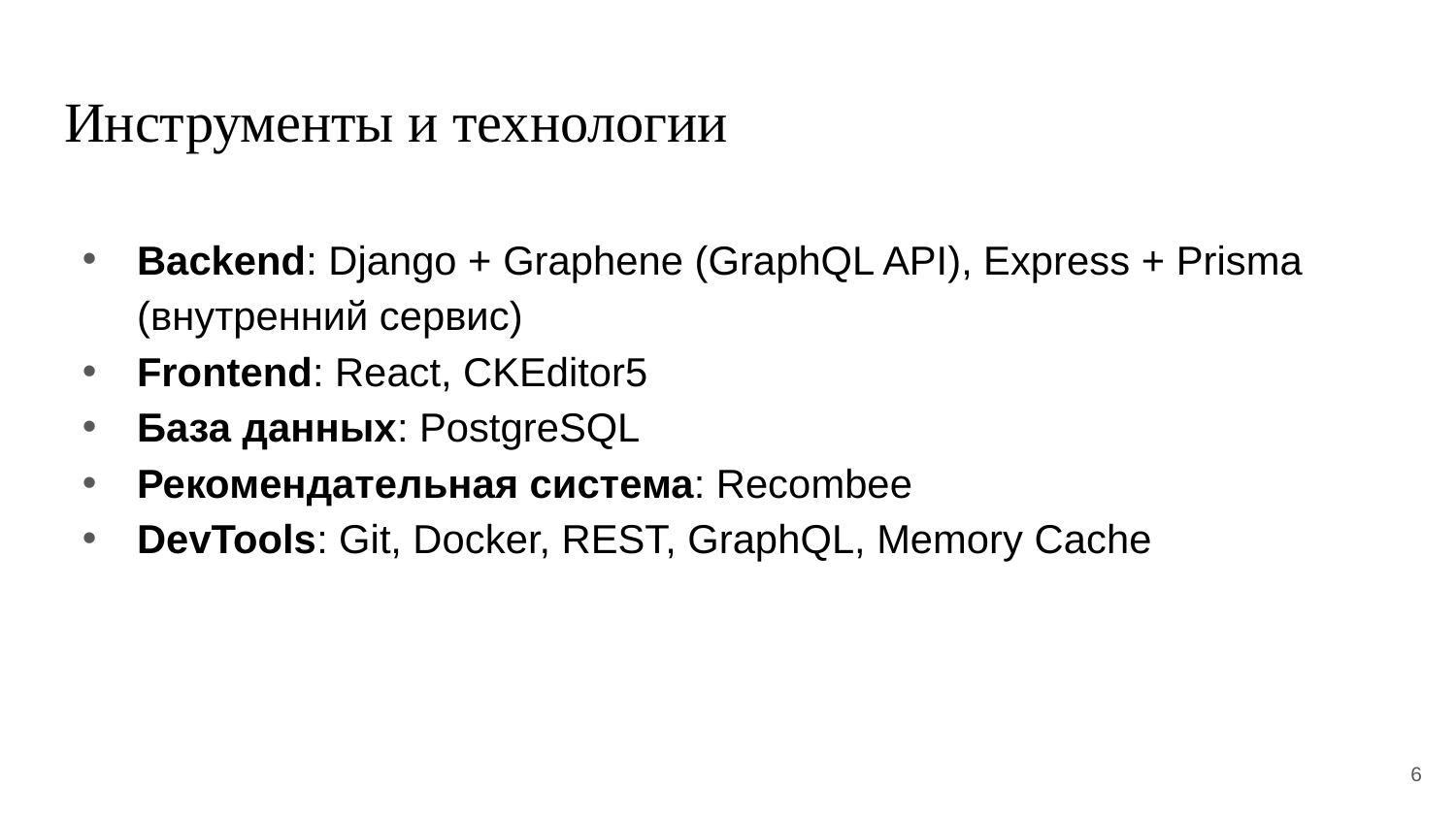

# Инструменты и технологии
Backend: Django + Graphene (GraphQL API), Express + Prisma (внутренний сервис)
Frontend: React, CKEditor5
База данных: PostgreSQL
Рекомендательная система: Recombee
DevTools: Git, Docker, REST, GraphQL, Memory Cache

6